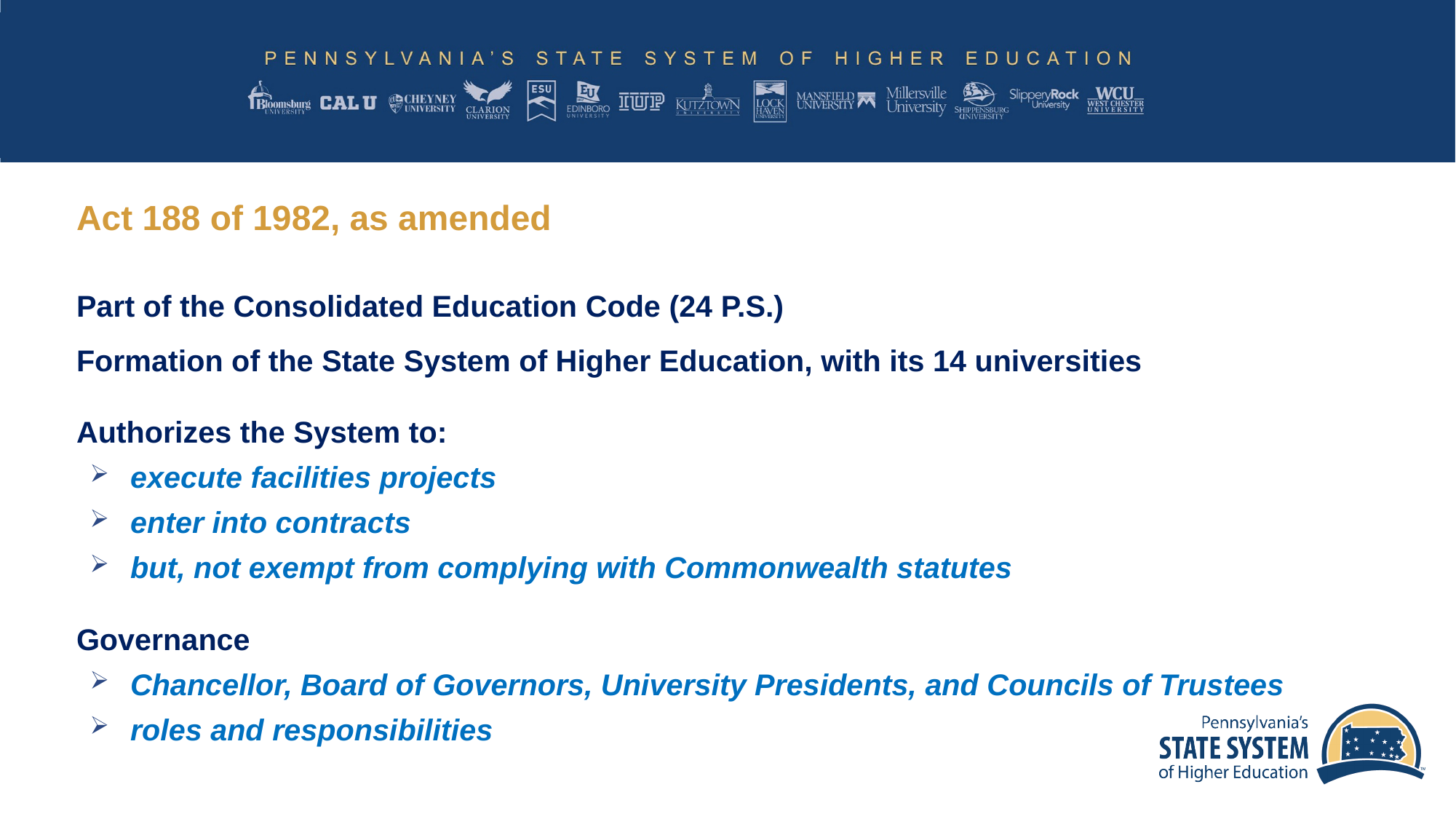

# Act 188 of 1982, as amended
Part of the Consolidated Education Code (24 P.S.)
Formation of the State System of Higher Education, with its 14 universities

Authorizes the System to:
execute facilities projects
enter into contracts
but, not exempt from complying with Commonwealth statutes

Governance
Chancellor, Board of Governors, University Presidents, and Councils of Trustees
roles and responsibilities